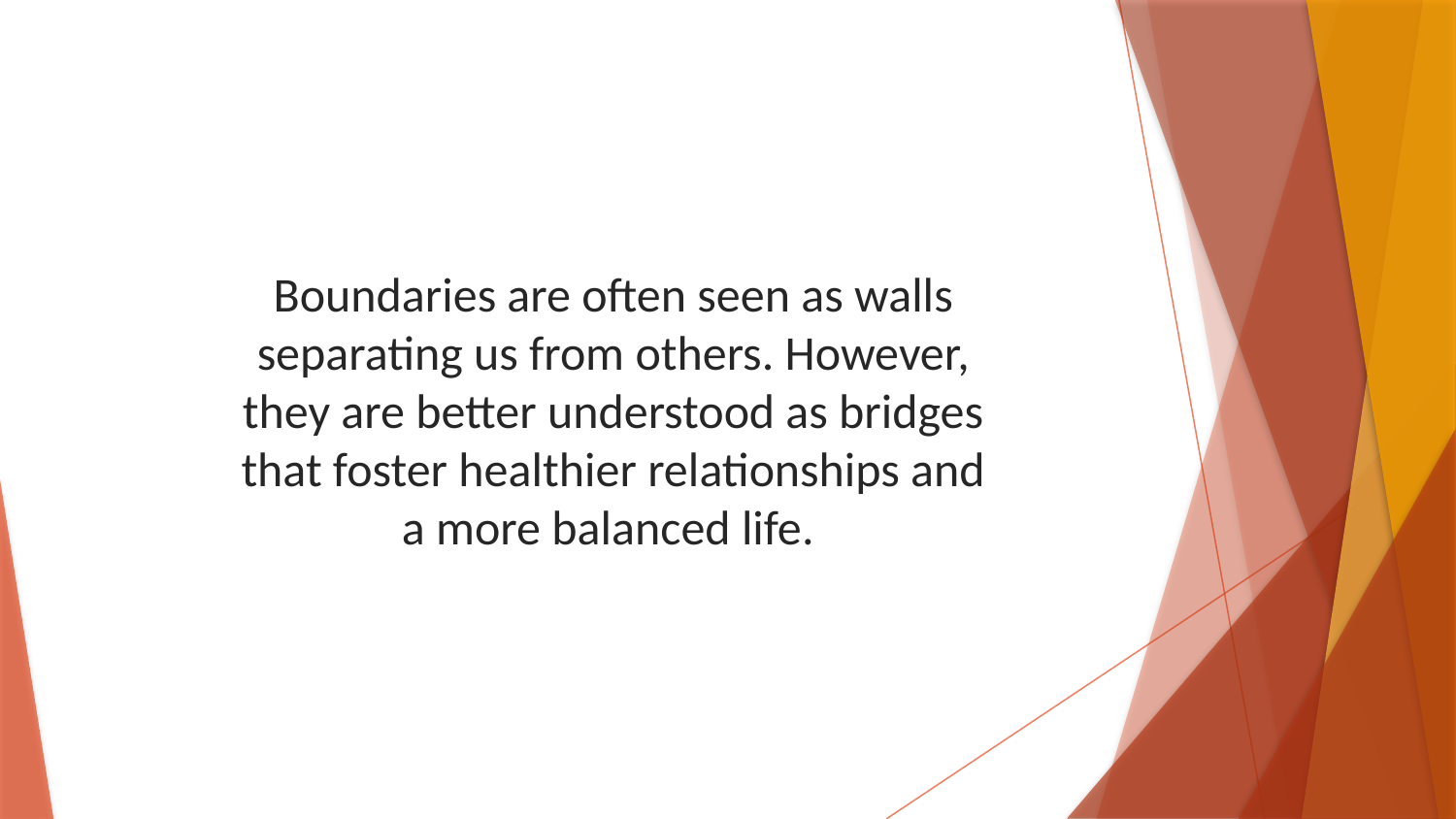

Boundaries are often seen as walls separating us from others. However, they are better understood as bridges that foster healthier relationships and a more balanced life.